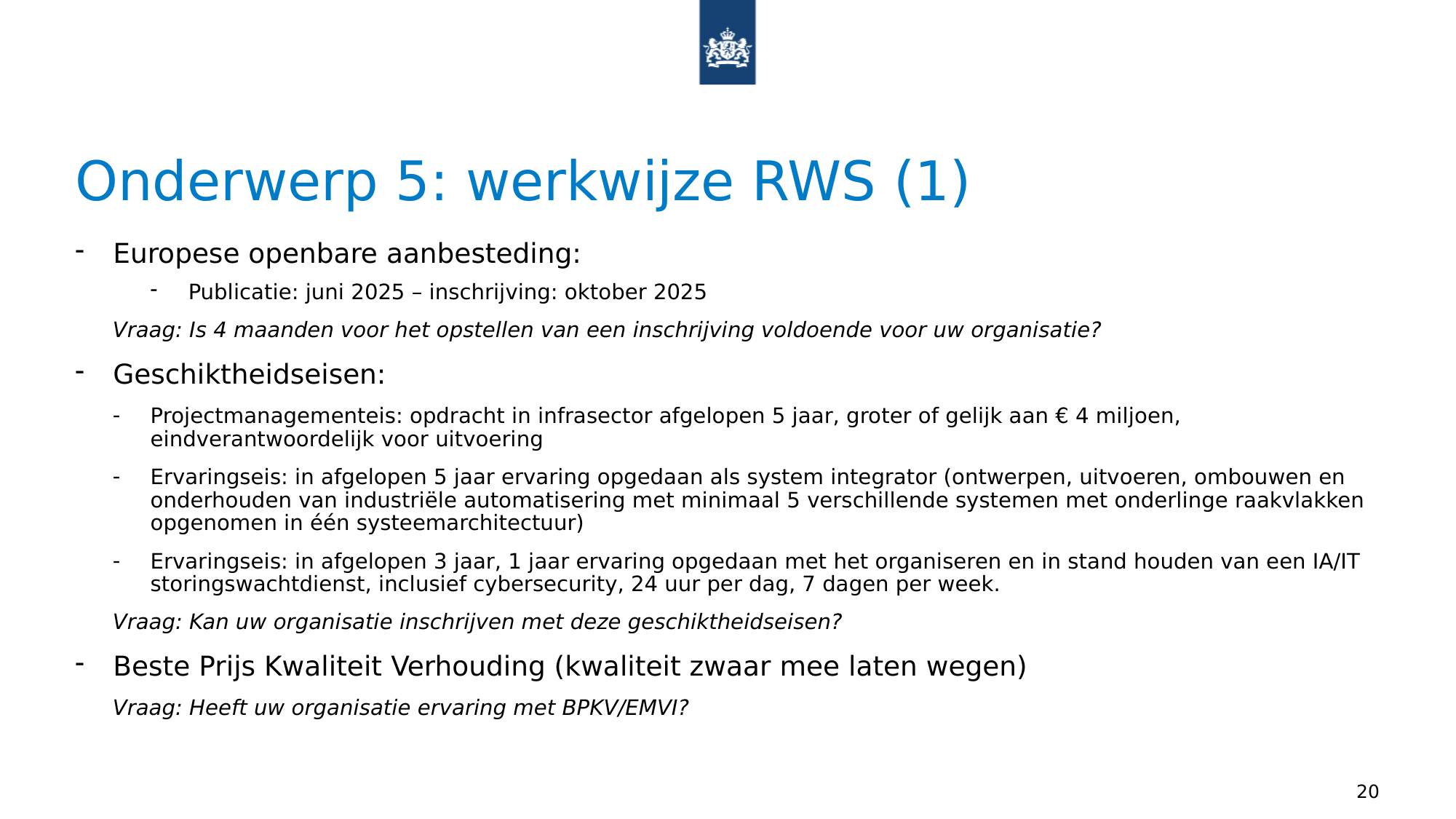

# Onderwerp 5: werkwijze RWS (1)
Europese openbare aanbesteding:
Publicatie: juni 2025 – inschrijving: oktober 2025
Vraag: Is 4 maanden voor het opstellen van een inschrijving voldoende voor uw organisatie?
Geschiktheidseisen:
Projectmanagementeis: opdracht in infrasector afgelopen 5 jaar, groter of gelijk aan € 4 miljoen, eindverantwoordelijk voor uitvoering
Ervaringseis: in afgelopen 5 jaar ervaring opgedaan als system integrator (ontwerpen, uitvoeren, ombouwen en onderhouden van industriële automatisering met minimaal 5 verschillende systemen met onderlinge raakvlakken opgenomen in één systeemarchitectuur)
Ervaringseis: in afgelopen 3 jaar, 1 jaar ervaring opgedaan met het organiseren en in stand houden van een IA/IT storingswachtdienst, inclusief cybersecurity, 24 uur per dag, 7 dagen per week.
Vraag: Kan uw organisatie inschrijven met deze geschiktheidseisen?
Beste Prijs Kwaliteit Verhouding (kwaliteit zwaar mee laten wegen)
Vraag: Heeft uw organisatie ervaring met BPKV/EMVI?

20